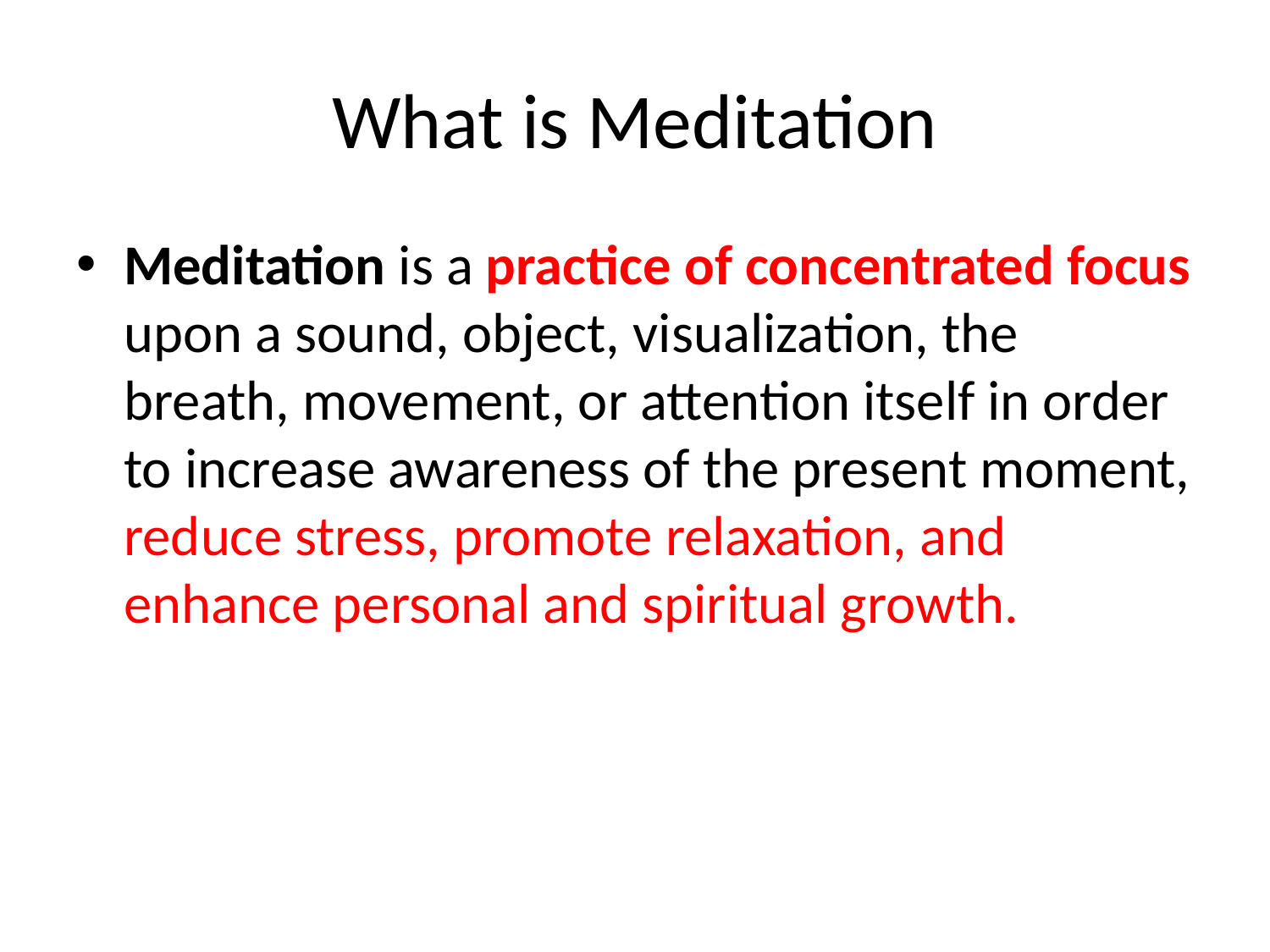

# What is Meditation
Meditation is a practice of concentrated focus upon a sound, object, visualization, the breath, movement, or attention itself in order to increase awareness of the present moment, reduce stress, promote relaxation, and enhance personal and spiritual growth.